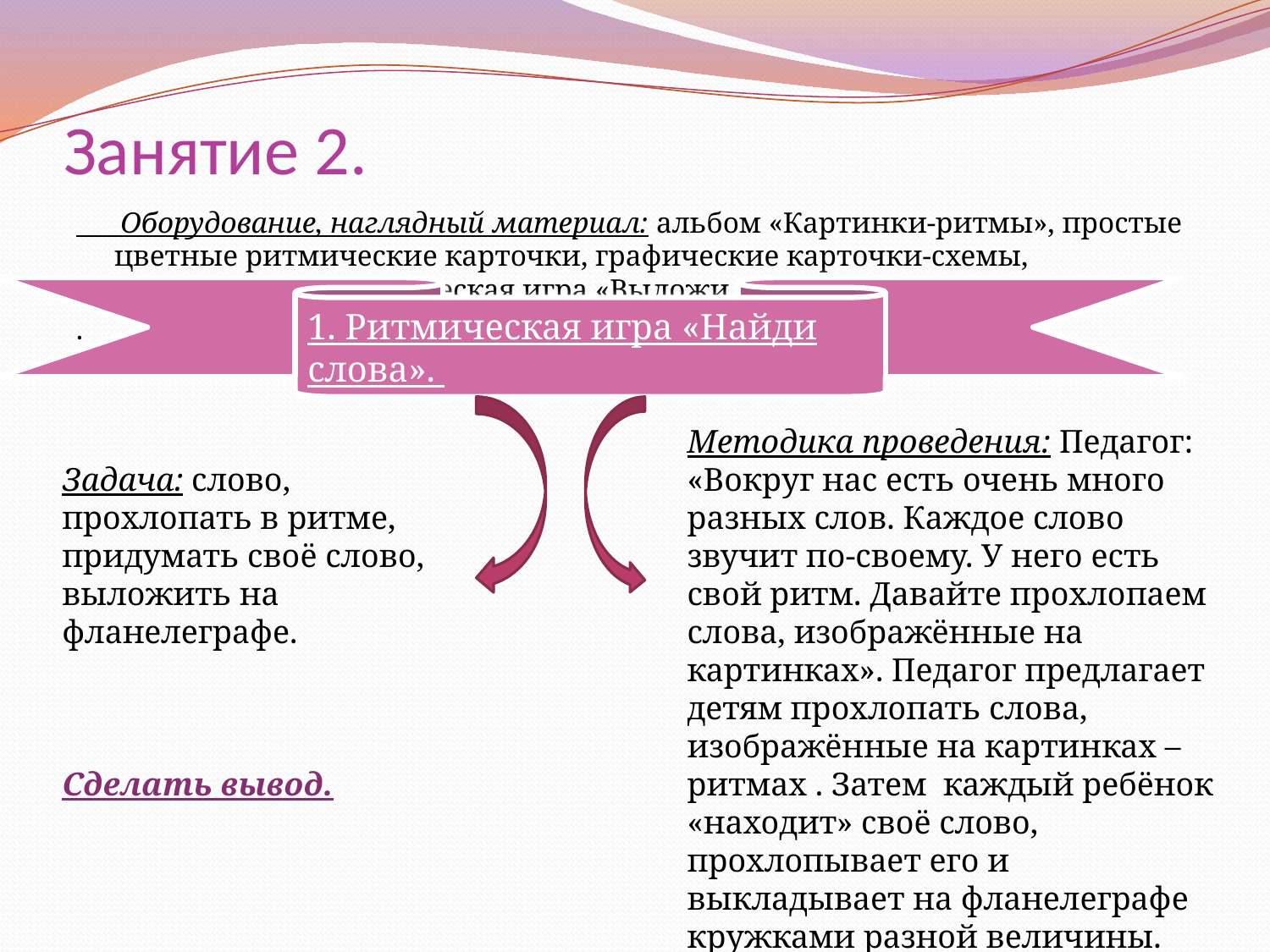

# Занятие 2.
      Оборудование, наглядный материал: альбом «Картинки-ритмы», простые цветные ритмические карточки, графические карточки-схемы, музыкально-дидактическая игра «Выложи ритм».
.

1. Ритмическая игра «Найди слова».

Задача: слово, прохлопать в ритме, придумать своё слово, выложить на фланелеграфе.

Сделать вывод.

.

Методика проведения: Педагог: «Вокруг нас есть очень много разных слов. Каждое слово звучит по-своему. У него есть свой ритм. Давайте прохлопаем слова, изображённые на картинках». Педагог предлагает детям прохлопать слова, изображённые на картинках – ритмах . Затем  каждый ребёнок «находит» своё слово, прохлопывает его и выкладывает на фланелеграфе кружками разной величины.